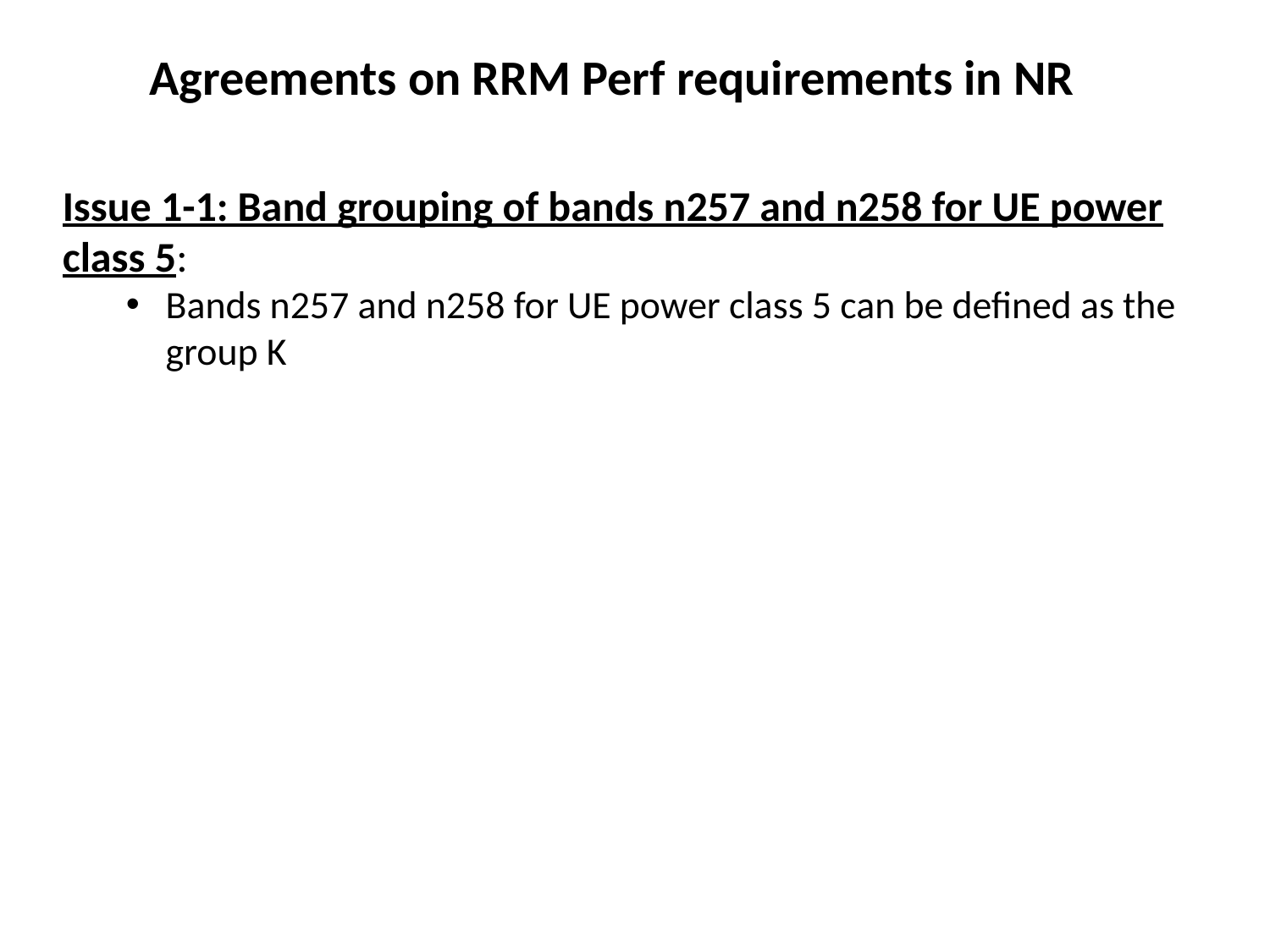

Agreements on RRM Perf requirements in NR
Issue 1-1: Band grouping of bands n257 and n258 for UE power class 5:
Bands n257 and n258 for UE power class 5 can be defined as the group K